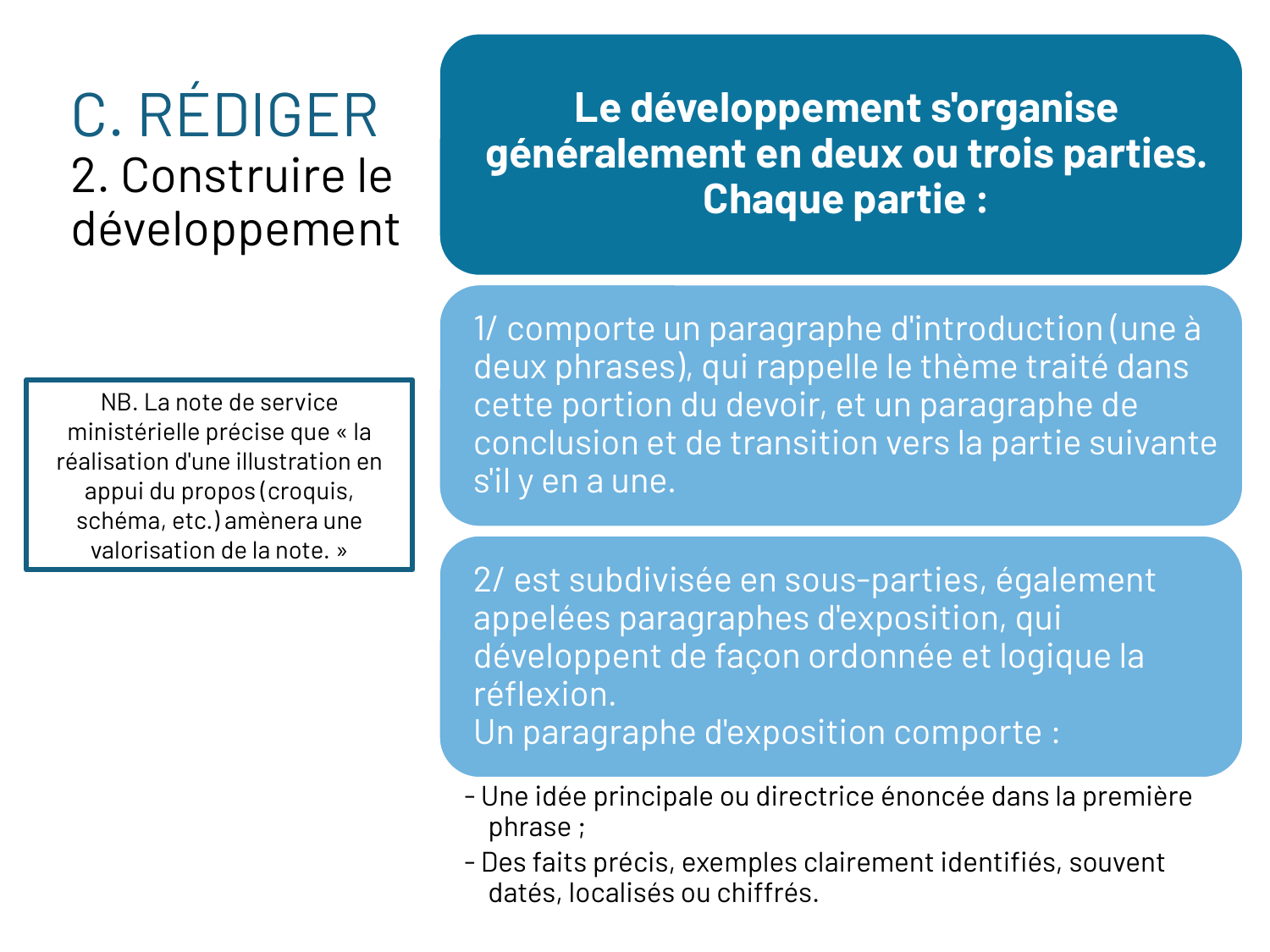

Le développement s'organise généralement en deux ou trois parties. Chaque partie :
1/ comporte un paragraphe d'introduction (une à deux phrases), qui rappelle le thème traité dans cette portion du devoir, et un paragraphe de conclusion et de transition vers la partie suivante s'il y en a une.
2/ est subdivisée en sous-parties, également appelées paragraphes d'exposition, qui développent de façon ordonnée et logique la réflexion.
Un paragraphe d'exposition comporte :
- Une idée principale ou directrice énoncée dans la première phrase ;
- Des faits précis, exemples clairement identifiés, souvent datés, localisés ou chiffrés.
# C. RÉDIGER 2. Construire le développement
NB. La note de service ministérielle précise que « la réalisation d'une illustration en appui du propos (croquis, schéma, etc.) amènera une valorisation de la note. »